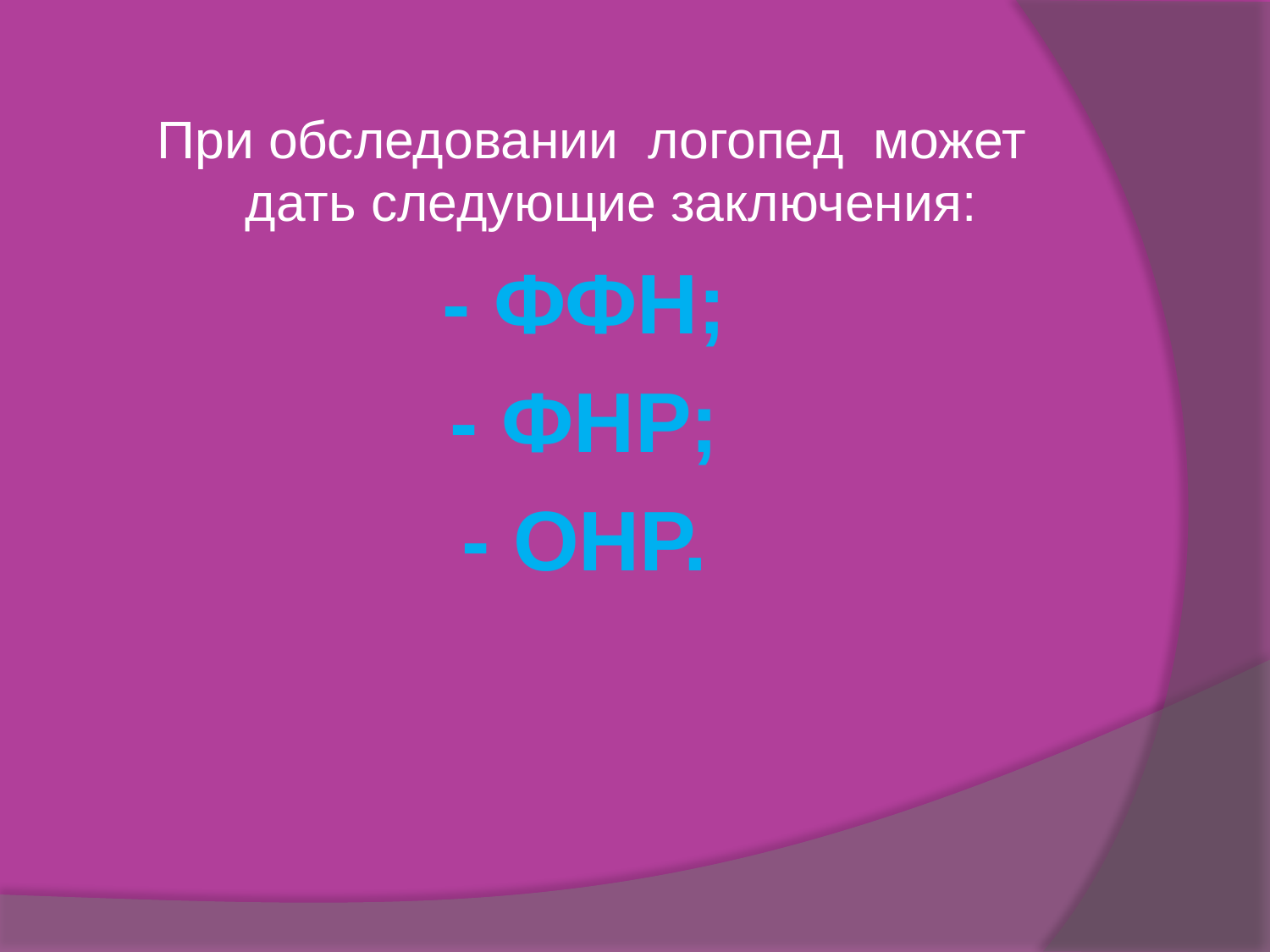

#
 При обследовании  логопед  может дать следующие заключения:
- ФФН;
- ФНР;
- ОНР.